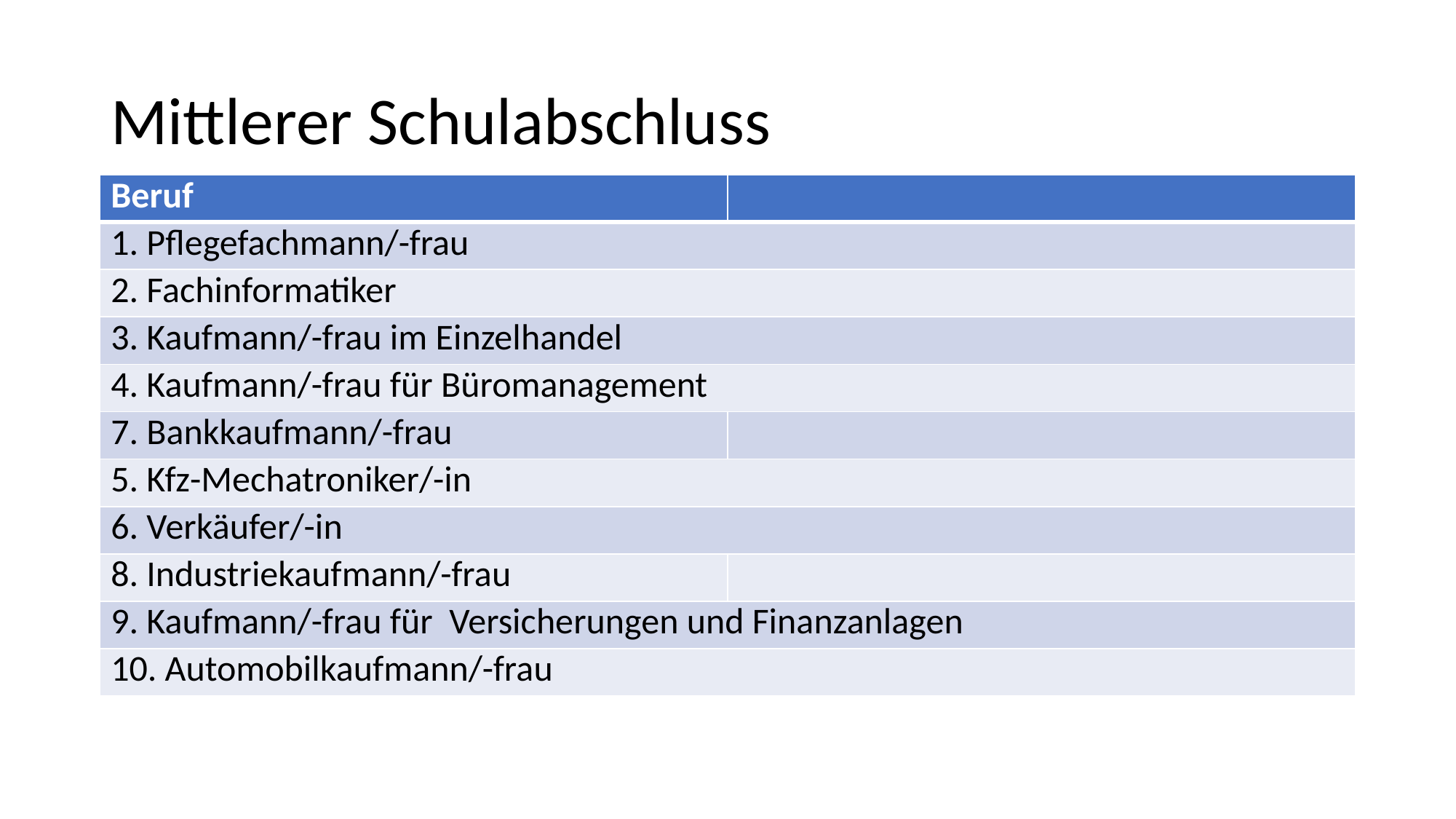

# Mittlerer Schulabschluss
| Beruf |  |
| --- | --- |
| 1. Pflegefachmann/-frau |  |
| 2. Fachinformatiker |  |
| 3. Kaufmann/-frau im Einzelhandel |  |
| 4. Kaufmann/-frau für Büromanagement |  |
| 7. Bankkaufmann/-frau |  |
| 5. Kfz-Mechatroniker/-in |  |
| 6. Verkäufer/-in |  |
| 8. Industriekaufmann/-frau |  |
| 9. Kaufmann/-frau für Versicherungen und Finanzanlagen |  |
| 10. Automobilkaufmann/-frau |  |